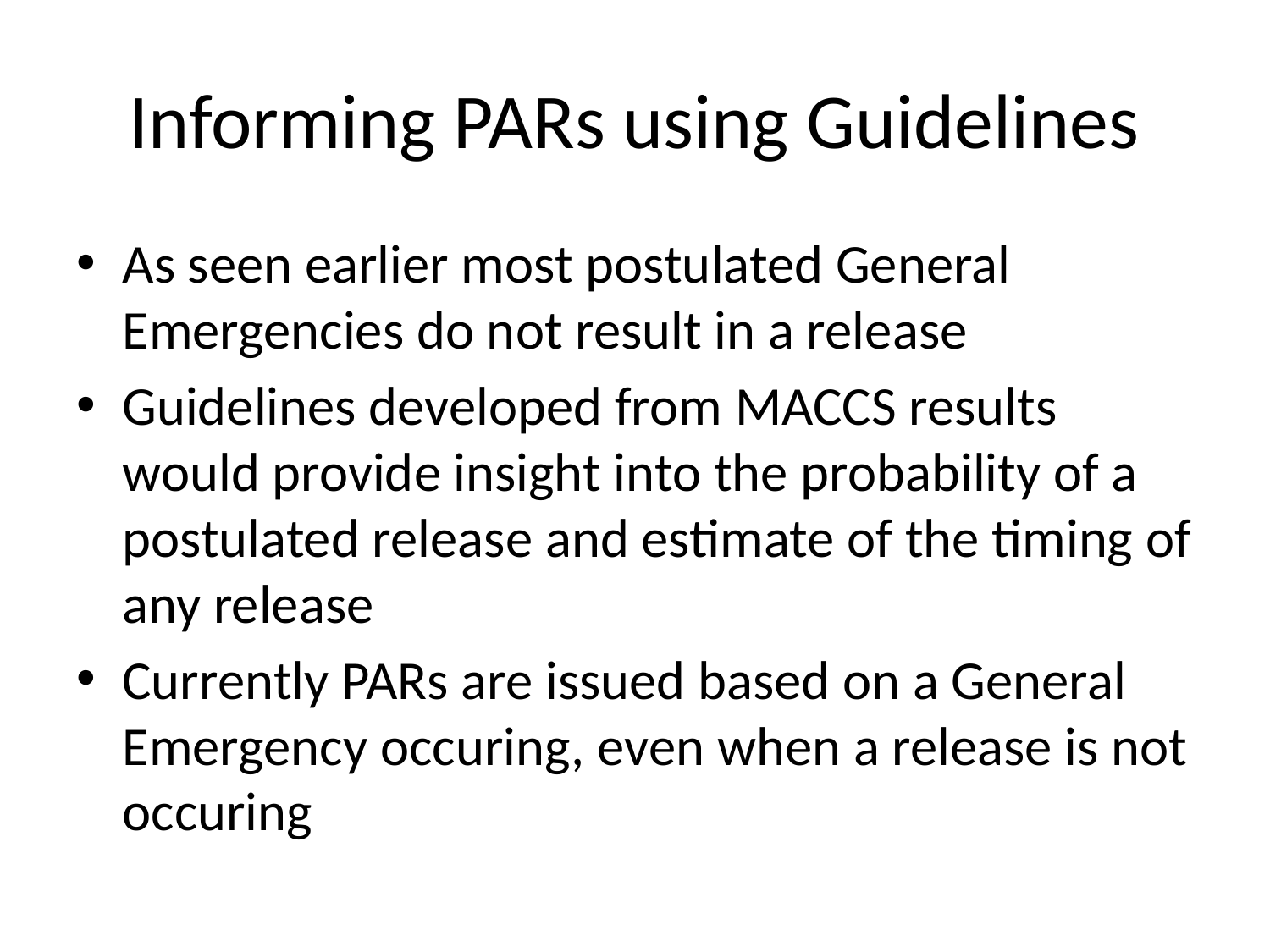

# Informing PARs using Guidelines
As seen earlier most postulated General Emergencies do not result in a release
Guidelines developed from MACCS results would provide insight into the probability of a postulated release and estimate of the timing of any release
Currently PARs are issued based on a General Emergency occuring, even when a release is not occuring